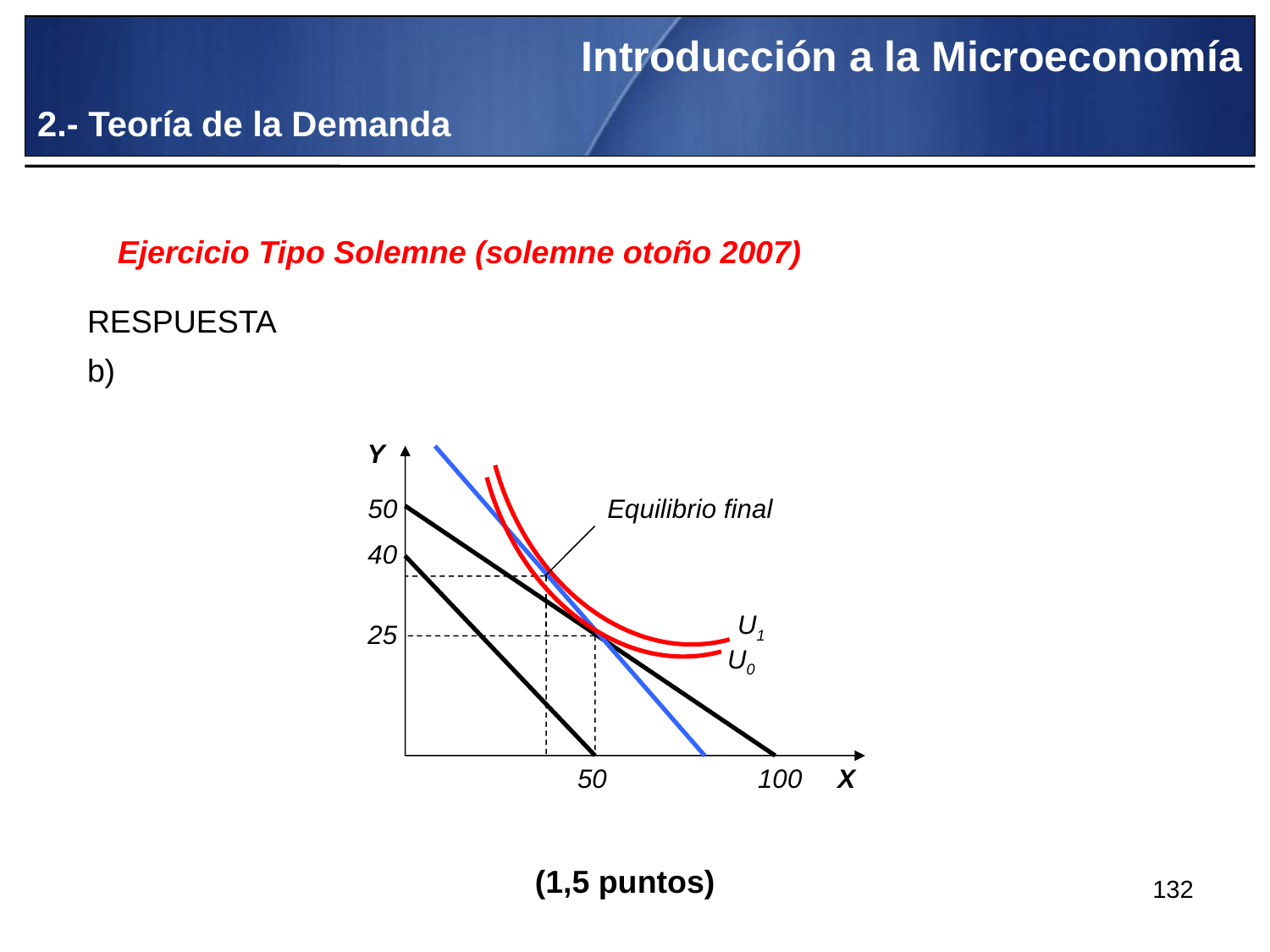

Introducción a la Microeconomía
2.- Teoría de la Demanda

Ejercicio Tipo Solemne (solemne otoño 2007)
RESPUESTA
b)
Y

50
Equilibrio final

40

U1
25

U0

50
100
X
(1,5 puntos)
132